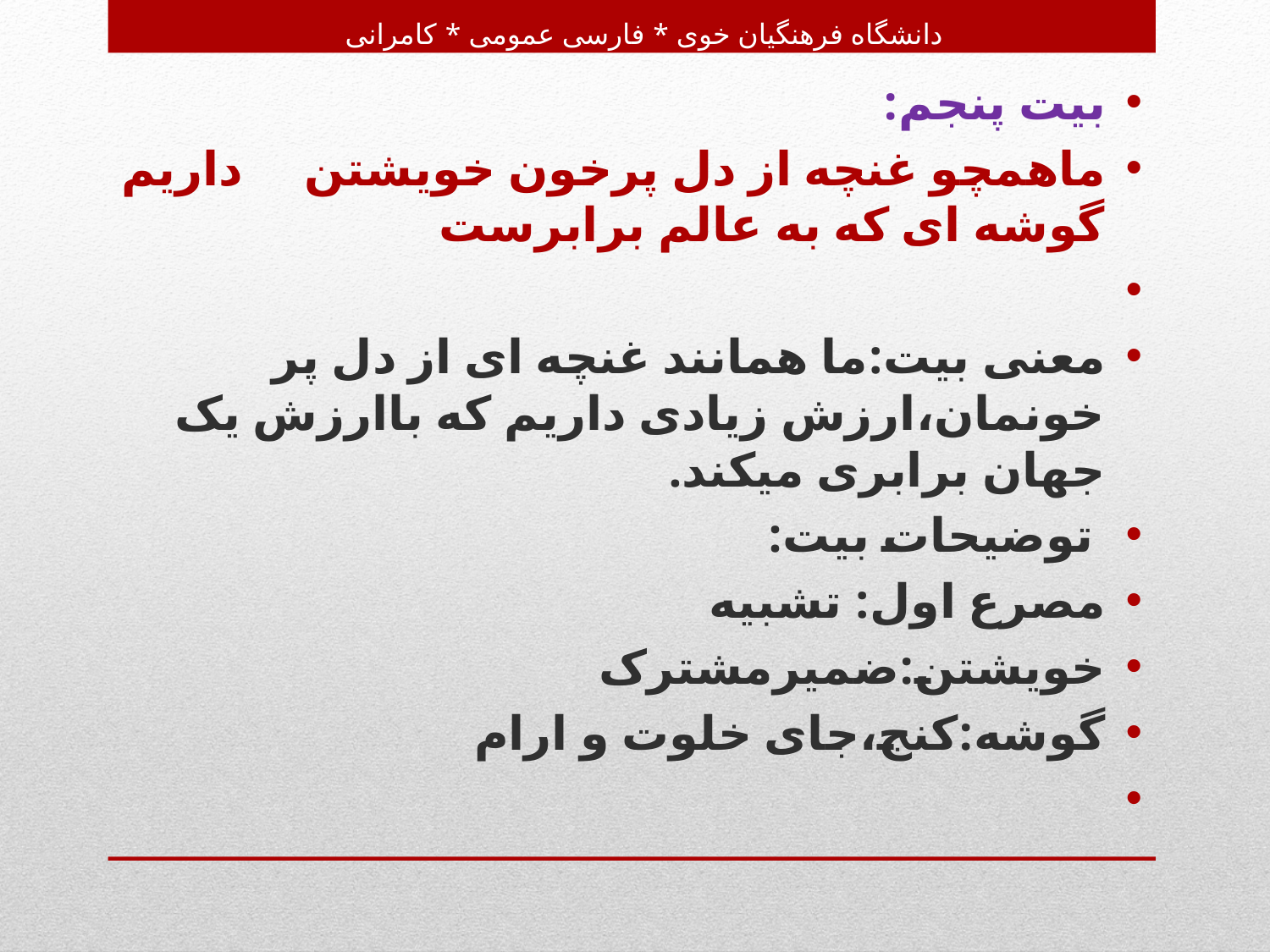

# دانشگاه فرهنگیان خوی * فارسی عمومی * کامرانی
بیت پنجم:
ماهمچو غنچه از دل پرخون خویشتن     داریم گوشه ای که به عالم برابرست

معنی بیت:ما همانند غنچه ای از دل پر خونمان،ارزش زیادی داریم که باارزش یک جهان برابری میکند.
 توضیحات بیت:
مصرع اول: تشبیه
خویشتن:ضمیرمشترک
گوشه:کنج،جای خلوت و ارام